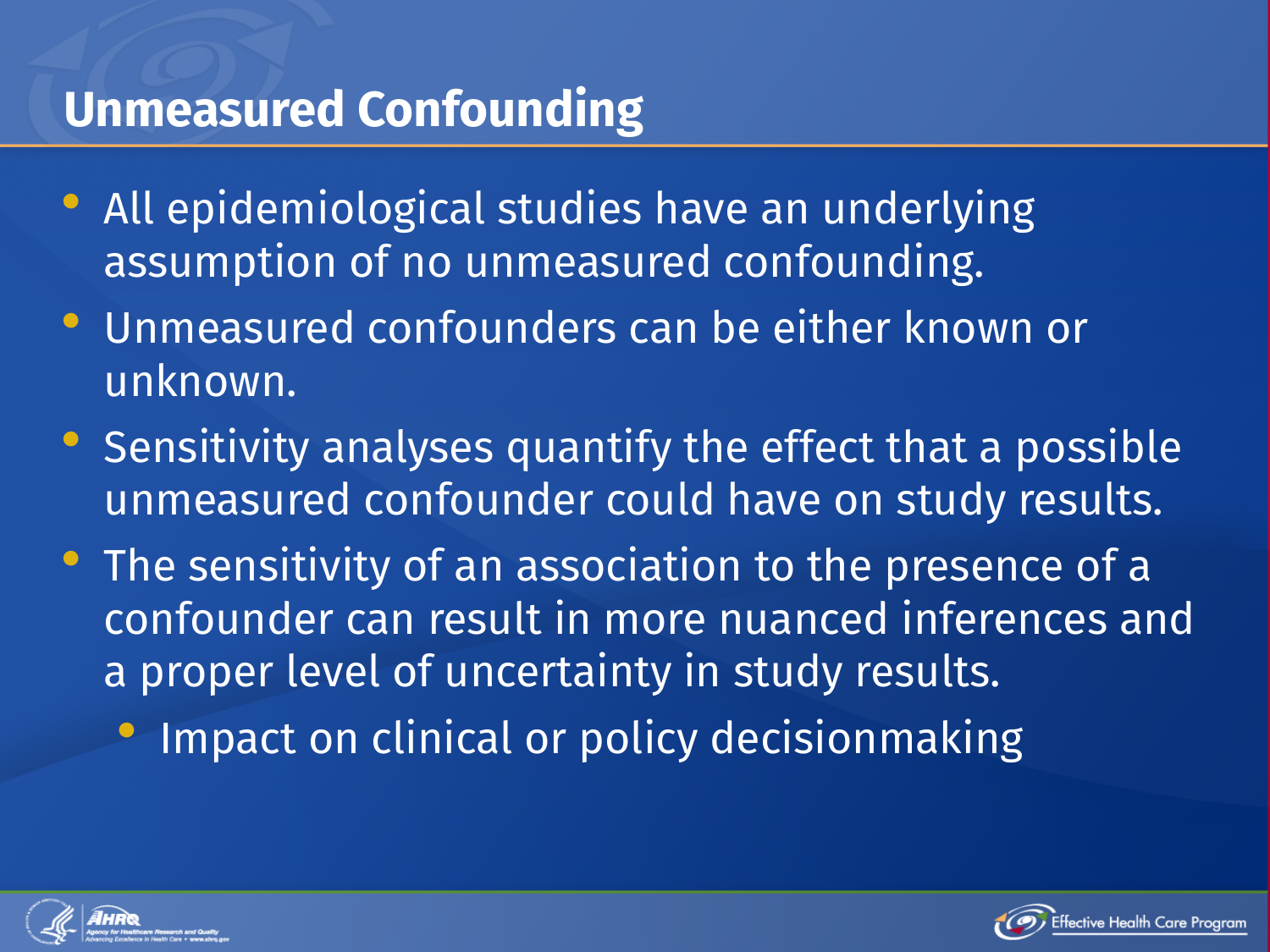

# Unmeasured Confounding
All epidemiological studies have an underlying assumption of no unmeasured confounding.
Unmeasured confounders can be either known or unknown.
Sensitivity analyses quantify the effect that a possible unmeasured confounder could have on study results.
The sensitivity of an association to the presence of a confounder can result in more nuanced inferences and a proper level of uncertainty in study results.
Impact on clinical or policy decisionmaking